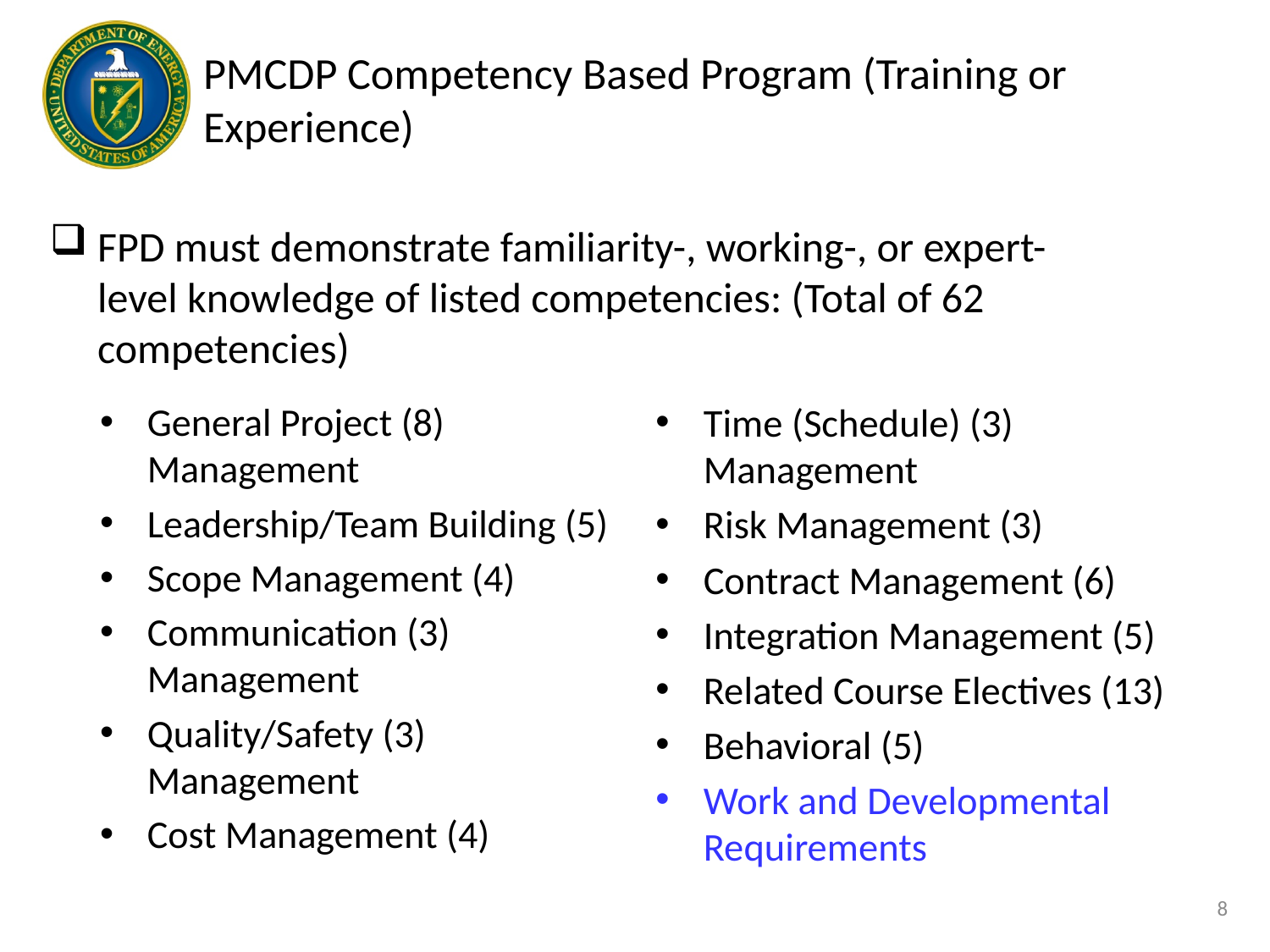

# PMCDP Competency Based Program (Training or Experience)
FPD must demonstrate familiarity-, working-, or expert-level knowledge of listed competencies: (Total of 62 competencies)
General Project (8) Management
Leadership/Team Building (5)
Scope Management (4)
Communication (3) Management
Quality/Safety (3) Management
Cost Management (4)
Time (Schedule) (3) Management
Risk Management (3)
Contract Management (6)
Integration Management (5)
Related Course Electives (13)
Behavioral (5)
Work and Developmental Requirements
8